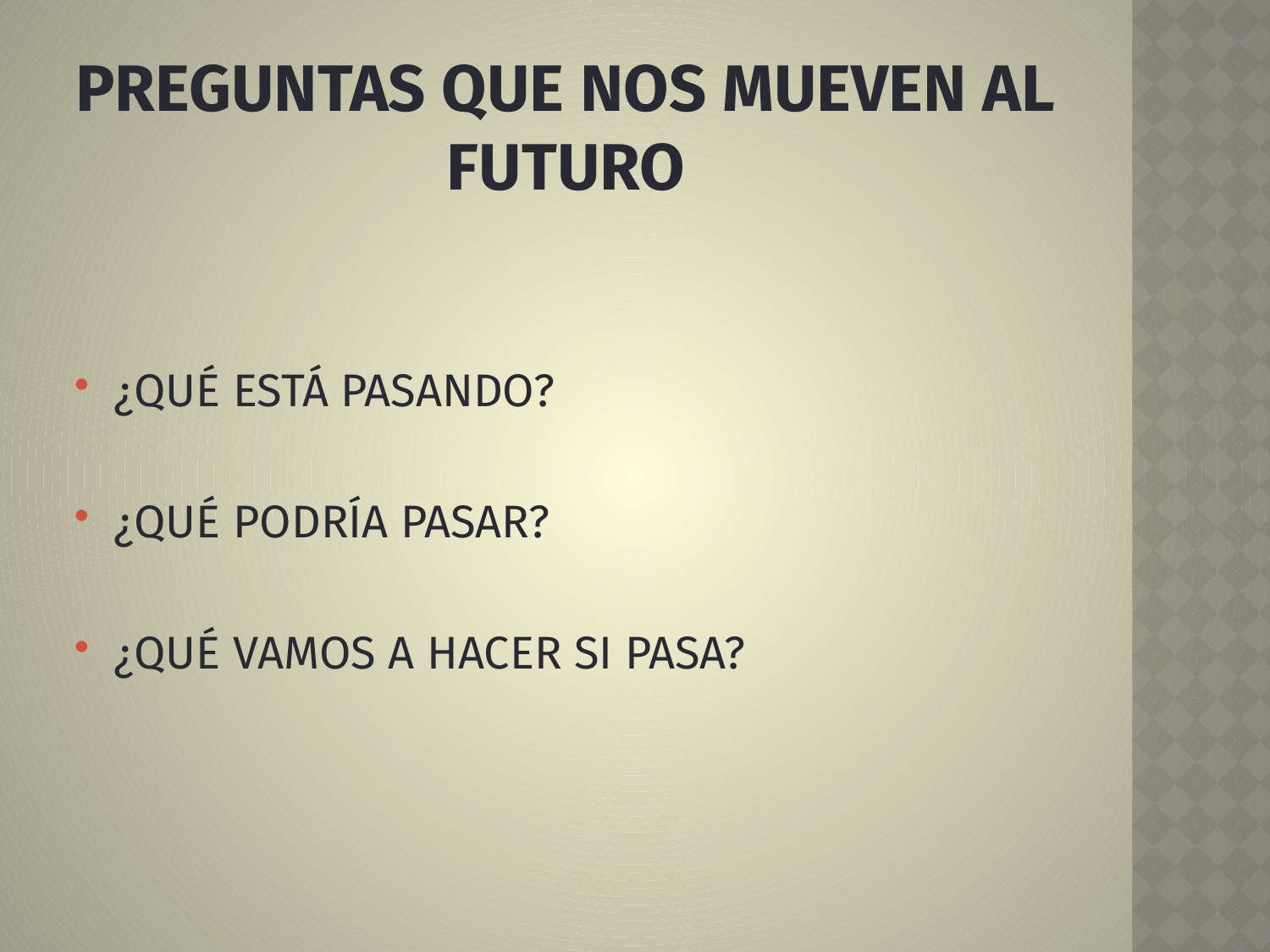

# PREGUNTAS QUE NOS MUEVEN AL FUTURO

¿QUÉ ESTÁ PASANDO?

¿QUÉ PODRÍA PASAR?

¿QUÉ VAMOS A HACER SI PASA?